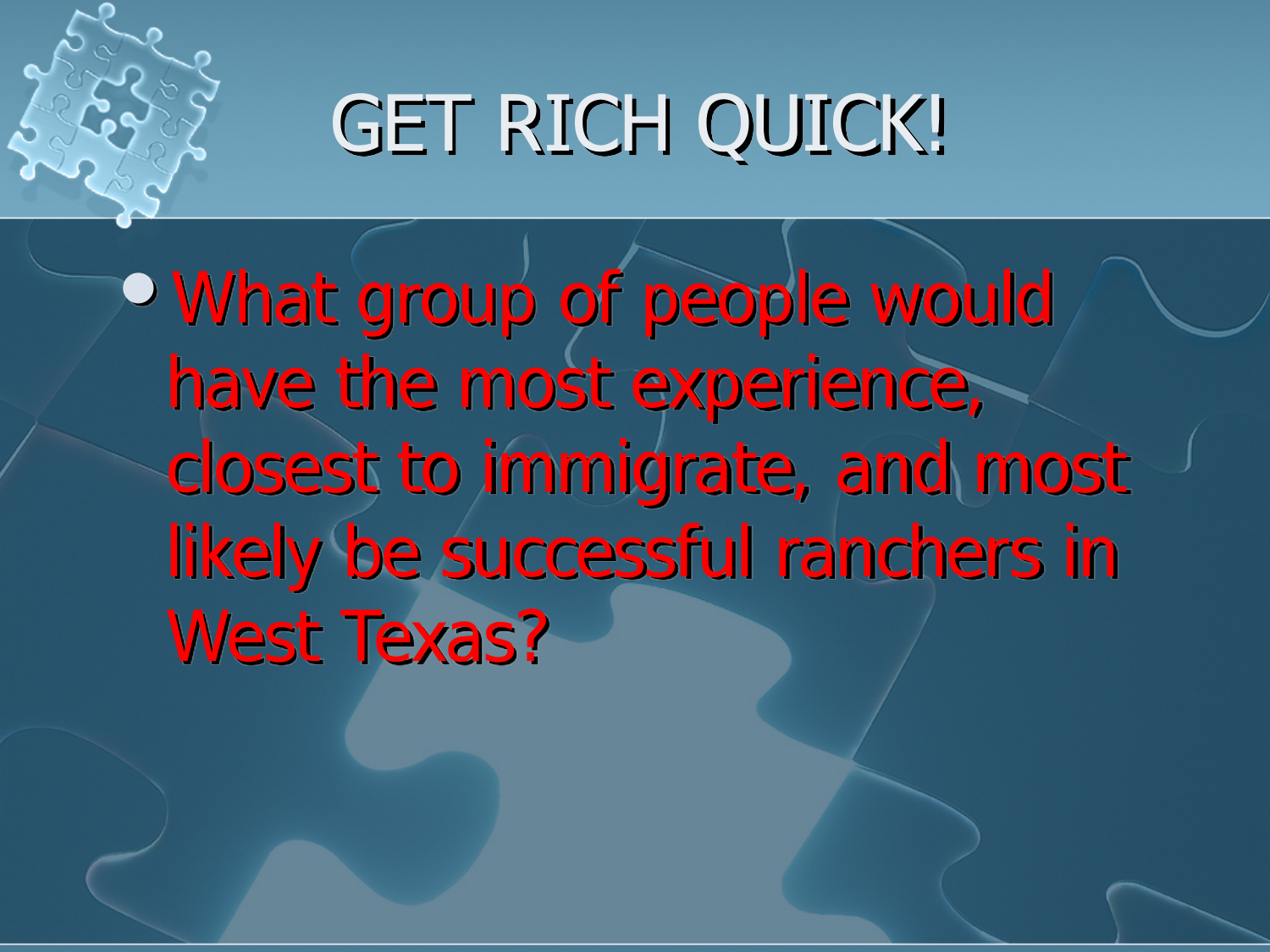

# GET RICH QUICK!
What group of people would have the most experience, closest to immigrate, and most likely be successful ranchers in West Texas?